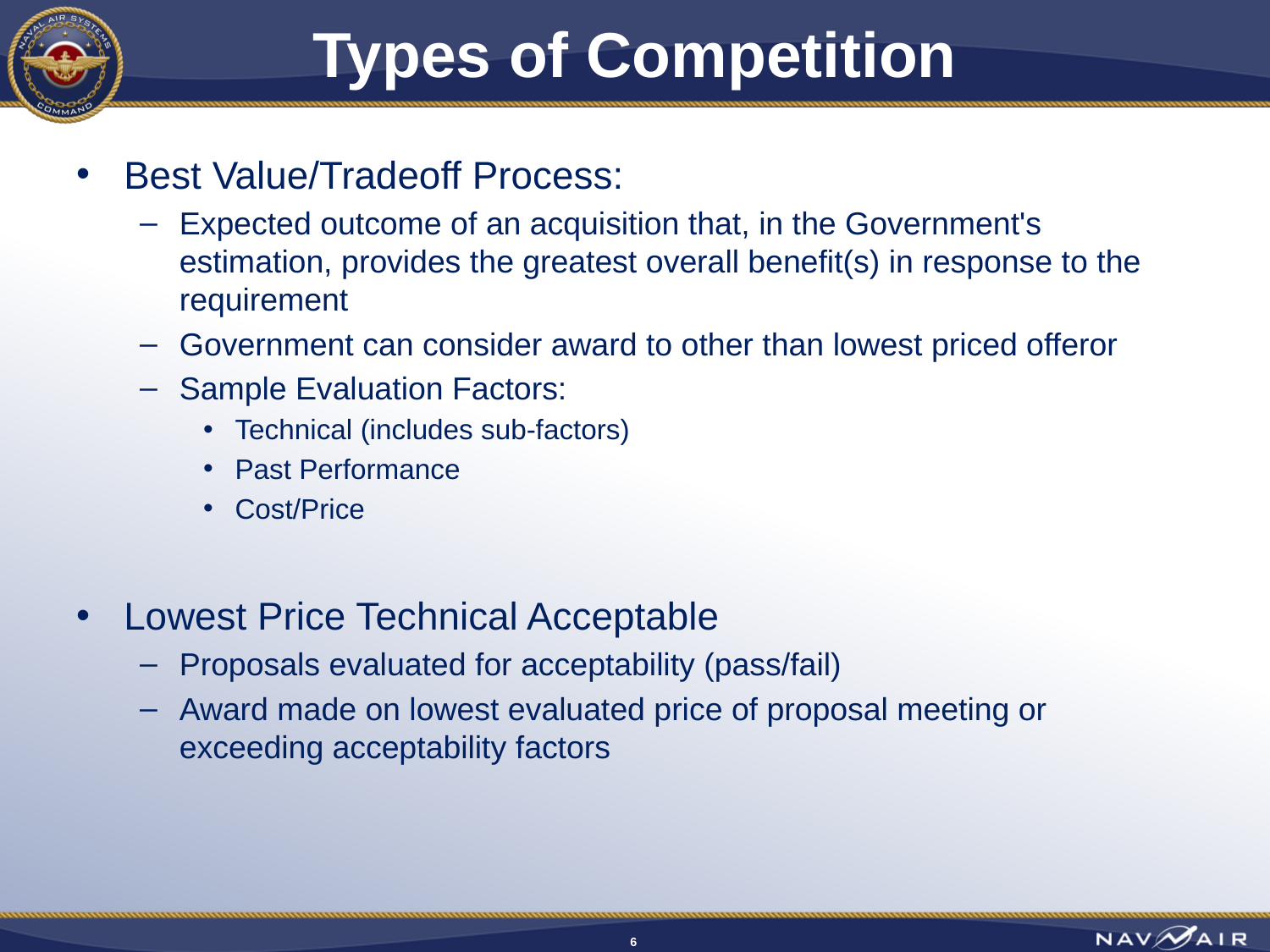

# Types of Competition
Best Value/Tradeoff Process:
Expected outcome of an acquisition that, in the Government's estimation, provides the greatest overall benefit(s) in response to the requirement
Government can consider award to other than lowest priced offeror
Sample Evaluation Factors:
Technical (includes sub-factors)
Past Performance
Cost/Price

Lowest Price Technical Acceptable
Proposals evaluated for acceptability (pass/fail)
Award made on lowest evaluated price of proposal meeting or exceeding acceptability factors

6